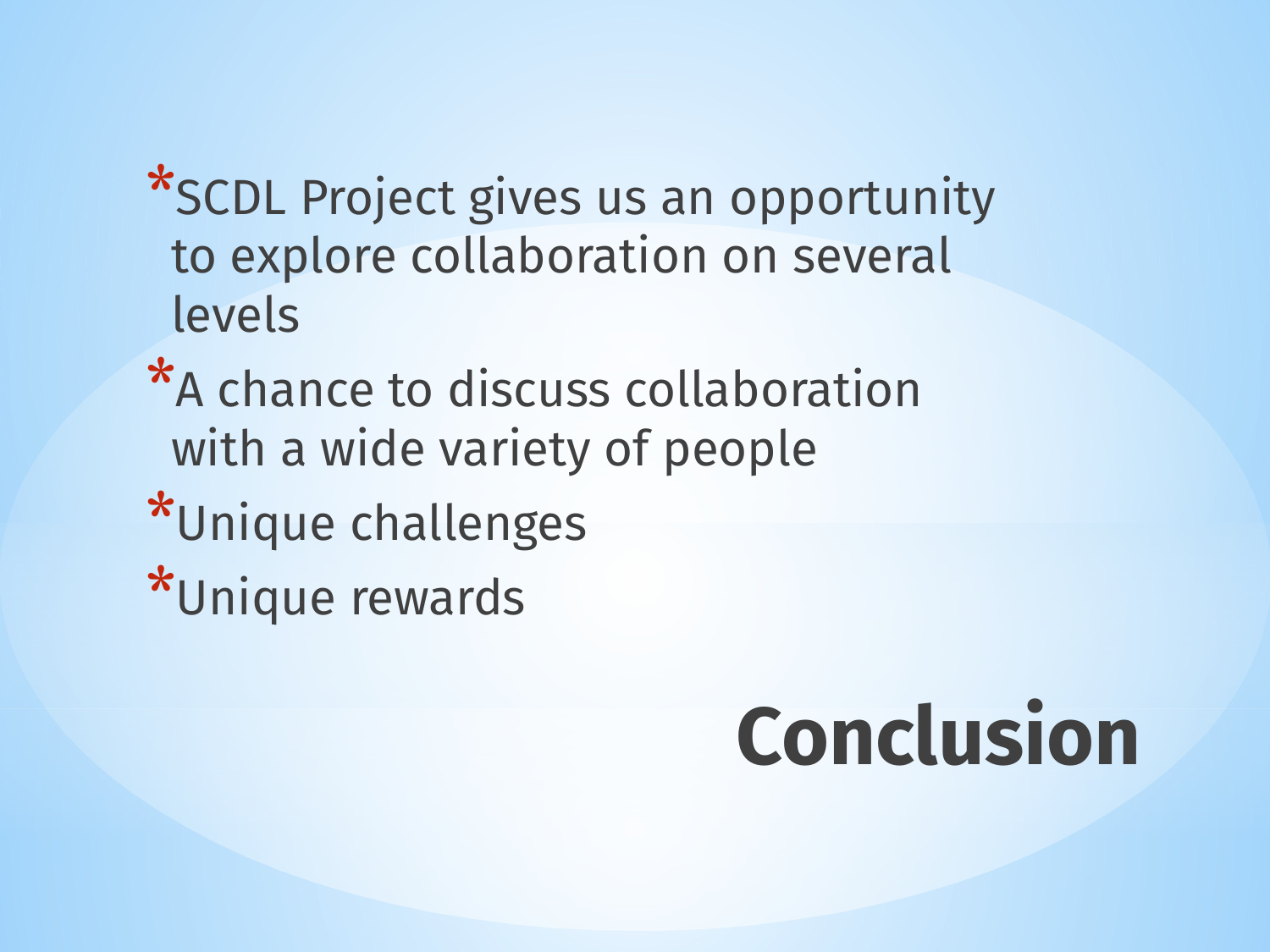

SCDL Project gives us an opportunity to explore collaboration on several levels
A chance to discuss collaboration with a wide variety of people
Unique challenges
Unique rewards
Conclusion